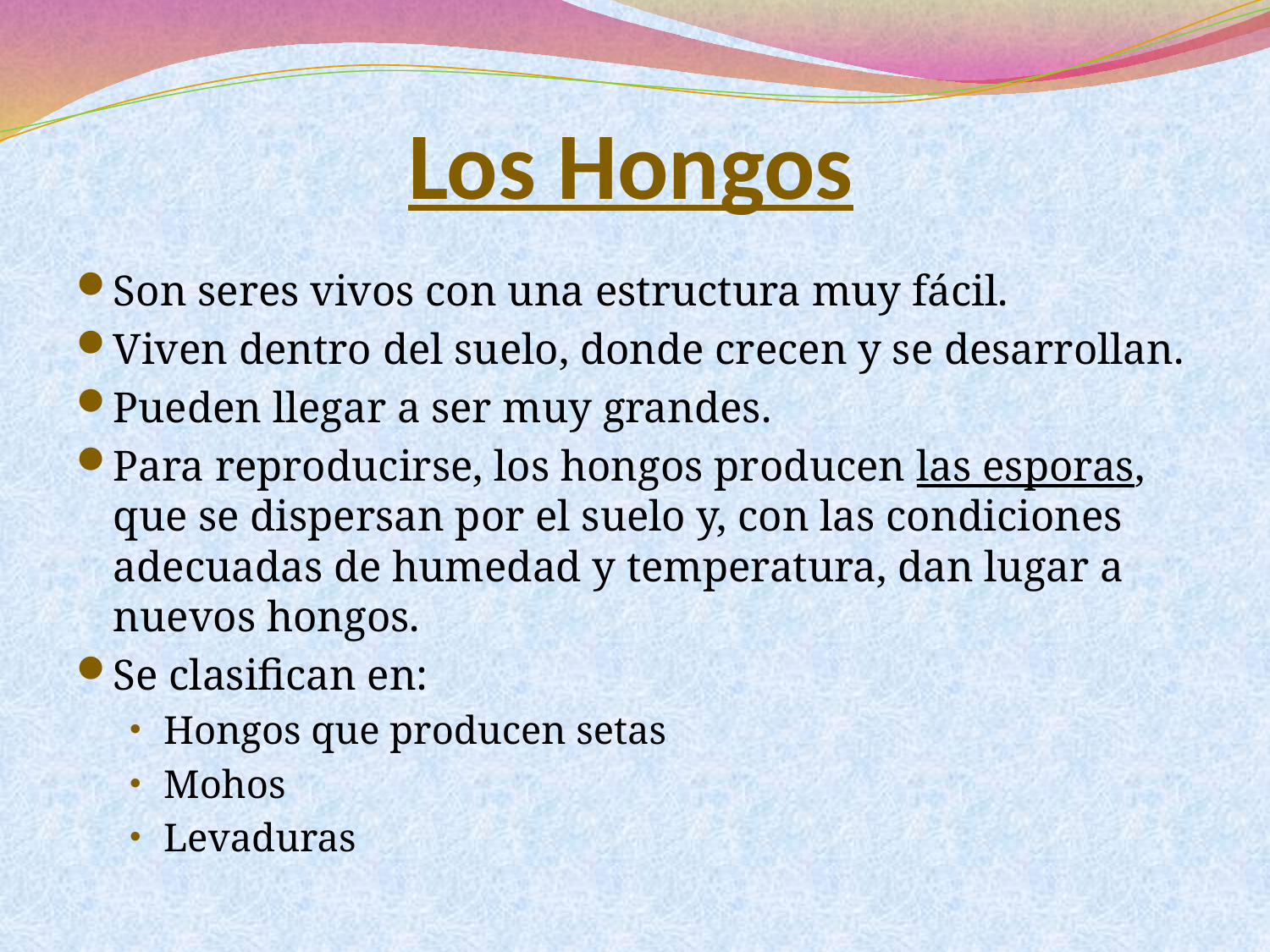

# Los Hongos
Son seres vivos con una estructura muy fácil.
Viven dentro del suelo, donde crecen y se desarrollan.
Pueden llegar a ser muy grandes.
Para reproducirse, los hongos producen las esporas, que se dispersan por el suelo y, con las condiciones adecuadas de humedad y temperatura, dan lugar a nuevos hongos.
Se clasifican en:
Hongos que producen setas
Mohos
Levaduras